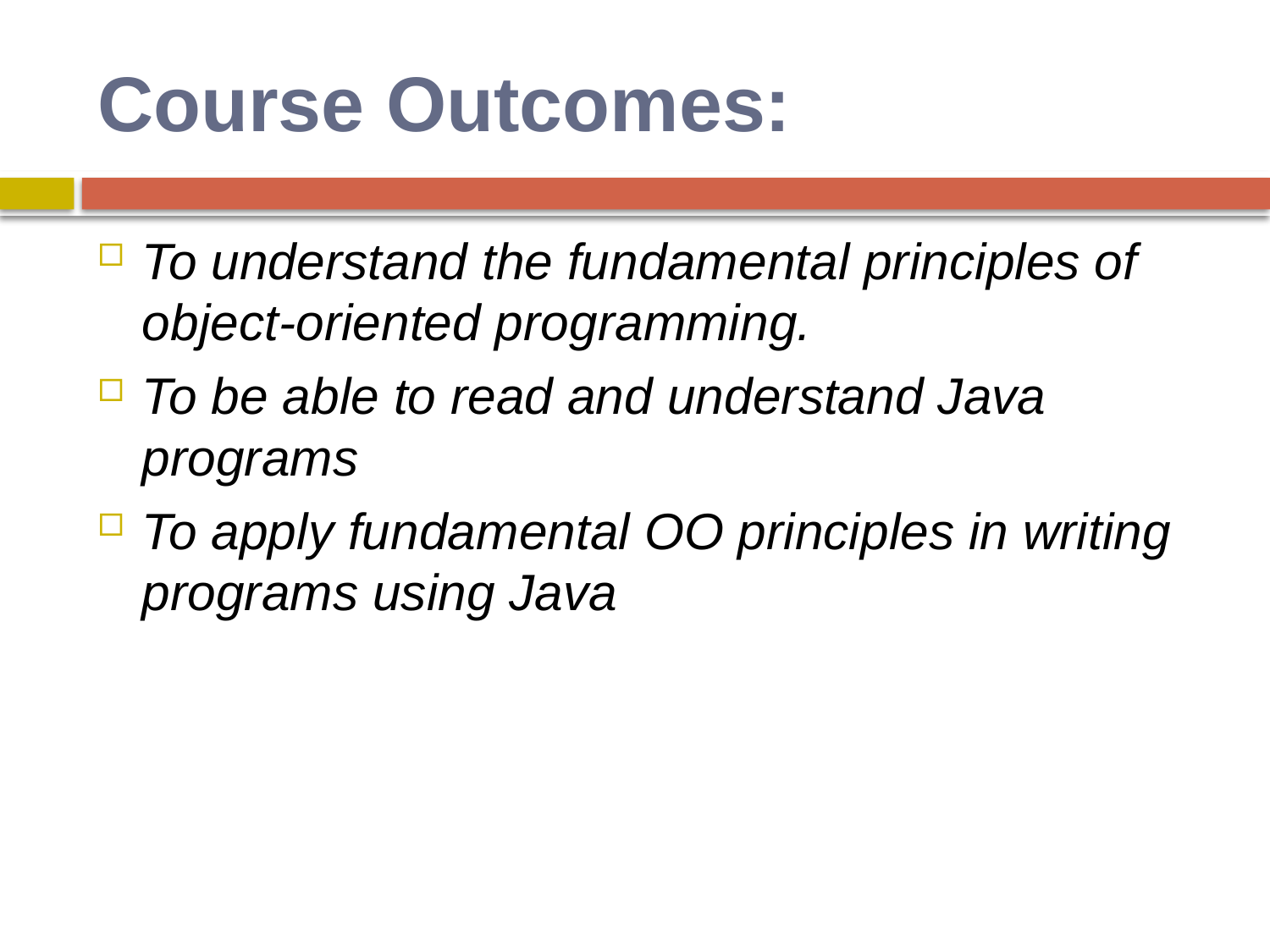

# Course Outcomes:
To understand the fundamental principles of object-oriented programming.
To be able to read and understand Java programs
To apply fundamental OO principles in writing programs using Java